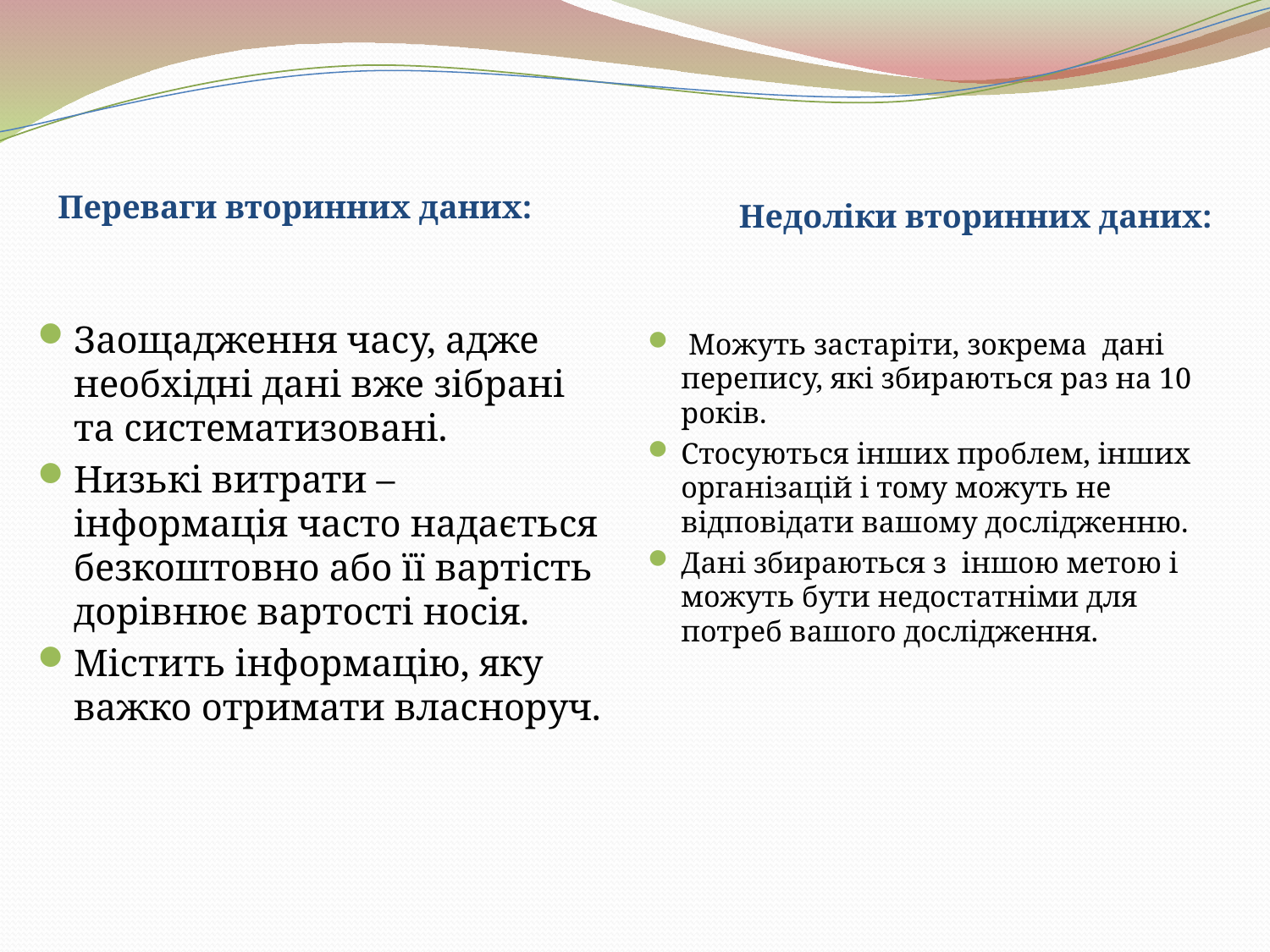

Недоліки вторинних даних:
  Переваги вторинних даних:

Заощадження часу, адже необхідні дані вже зібрані та систематизовані.
Низькі витрати – інформація часто надається безкоштовно або її вартість дорівнює вартості носія.
Містить інформацію, яку важко отримати власноруч.
 Можуть застаріти, зокрема  дані перепису, які збираються раз на 10 років.
Стосуються інших проблем, інших організацій і тому можуть не відповідати вашому дослідженню.
Дані збираються з  іншою метою і можуть бути недостатніми для потреб вашого дослідження.